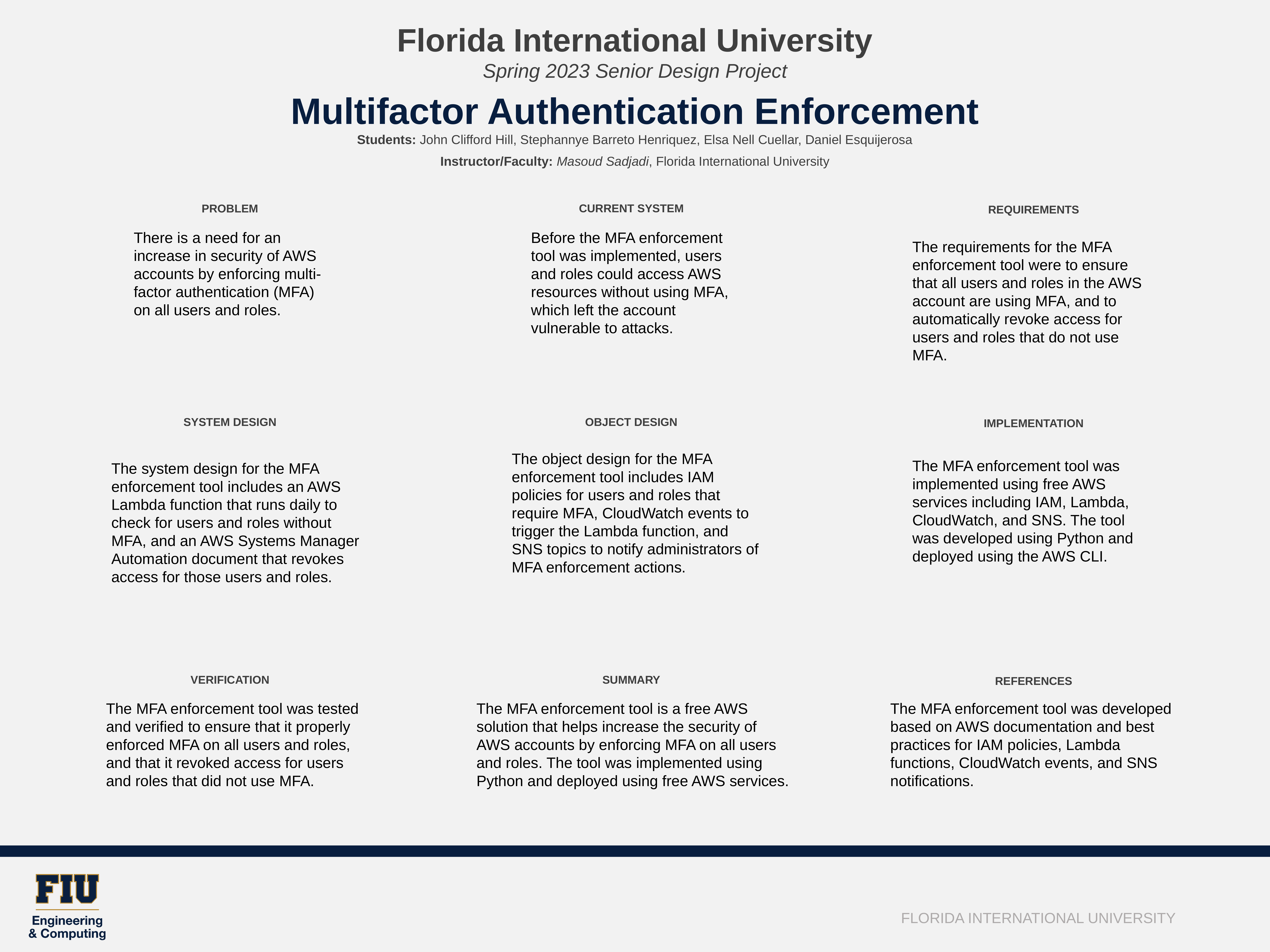

Florida International University
Spring 2023 Senior Design Project
Multifactor Authentication Enforcement
Students: John Clifford Hill, Stephannye Barreto Henriquez, Elsa Nell Cuellar, Daniel Esquijerosa

Instructor/Faculty: Masoud Sadjadi, Florida International University
CURRENT SYSTEM
PROBLEM
REQUIREMENTS
There is a need for an increase in security of AWS accounts by enforcing multi-factor authentication (MFA) on all users and roles.
Before the MFA enforcement tool was implemented, users and roles could access AWS resources without using MFA, which left the account vulnerable to attacks.
The requirements for the MFA enforcement tool were to ensure that all users and roles in the AWS account are using MFA, and to automatically revoke access for users and roles that do not use MFA.
OBJECT DESIGN
SYSTEM DESIGN
IMPLEMENTATION
The object design for the MFA enforcement tool includes IAM policies for users and roles that require MFA, CloudWatch events to trigger the Lambda function, and SNS topics to notify administrators of MFA enforcement actions.
The MFA enforcement tool was implemented using free AWS services including IAM, Lambda, CloudWatch, and SNS. The tool was developed using Python and deployed using the AWS CLI.
The system design for the MFA enforcement tool includes an AWS Lambda function that runs daily to check for users and roles without MFA, and an AWS Systems Manager Automation document that revokes access for those users and roles.
VERIFICATION
SUMMARY
REFERENCES
The MFA enforcement tool was tested and verified to ensure that it properly enforced MFA on all users and roles, and that it revoked access for users and roles that did not use MFA.
The MFA enforcement tool is a free AWS solution that helps increase the security of AWS accounts by enforcing MFA on all users and roles. The tool was implemented using Python and deployed using free AWS services.
The MFA enforcement tool was developed based on AWS documentation and best practices for IAM policies, Lambda functions, CloudWatch events, and SNS notifications.